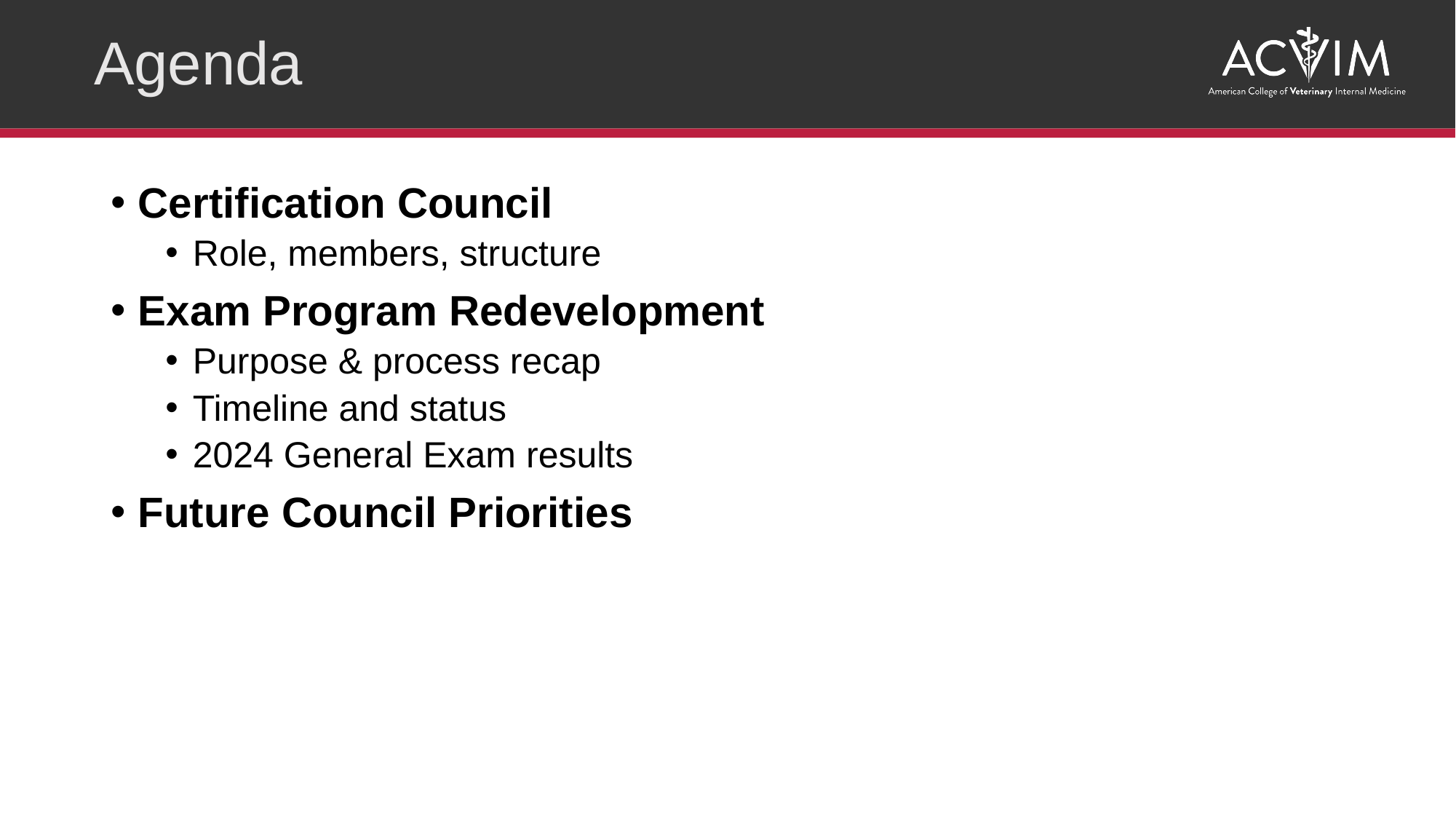

Agenda

Certification Council
Role, members, structure
Exam Program Redevelopment
Purpose & process recap
Timeline and status
2024 General Exam results
Future Council Priorities